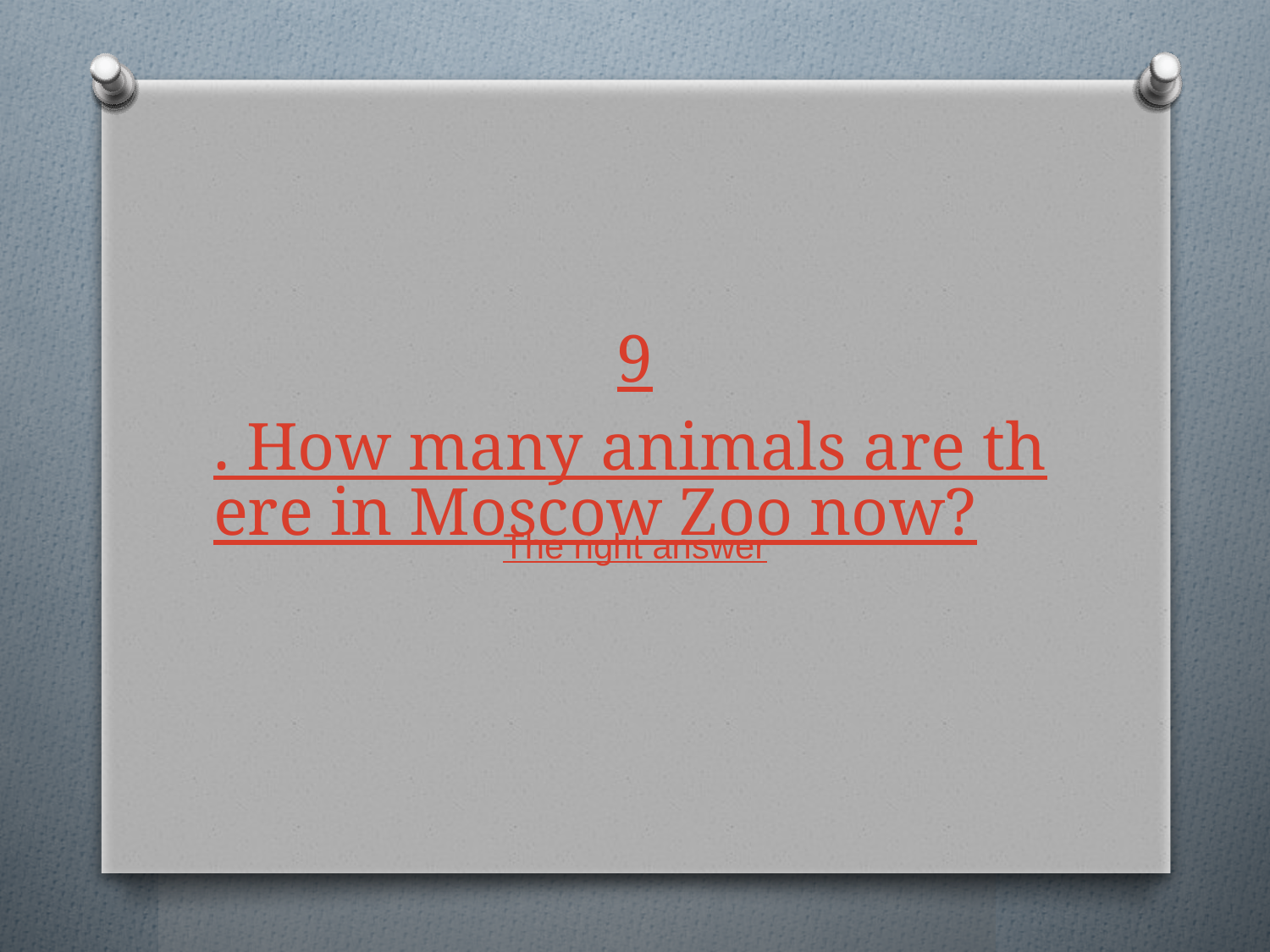

# 9. How many animals are there in Moscow Zoo now?
The right answer